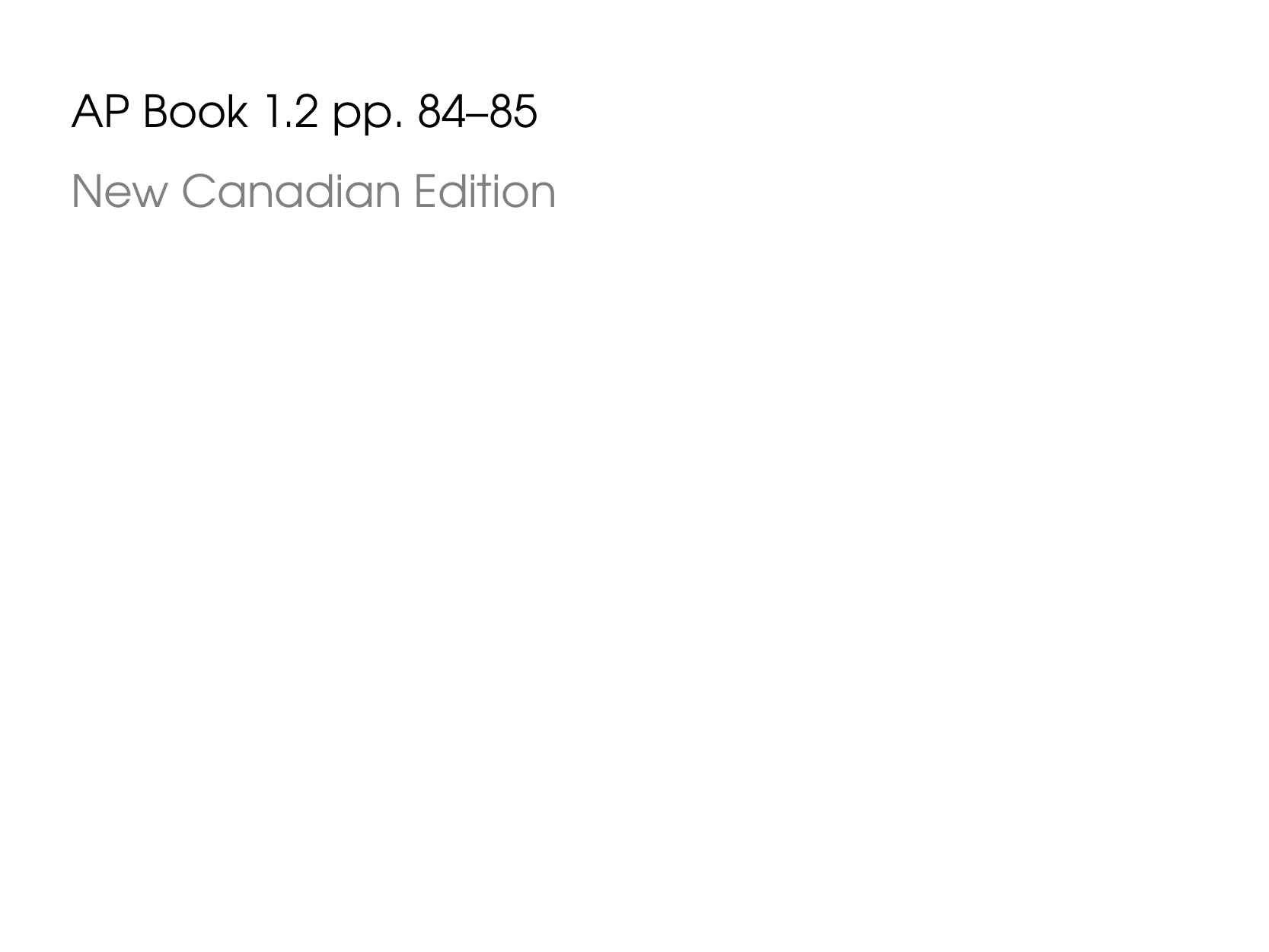

AP Book 1.2 pp. 84–85
New Canadian Edition